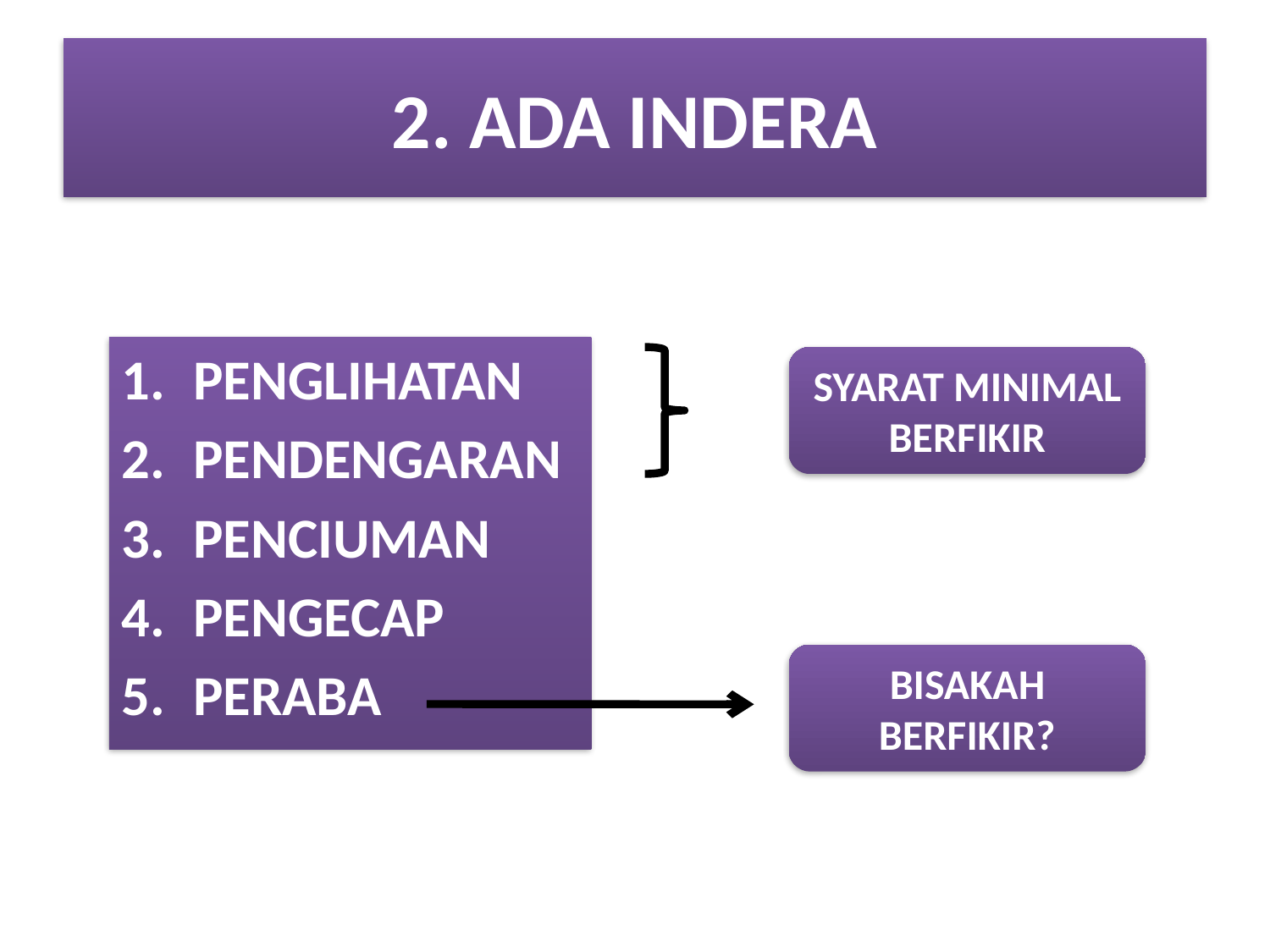

# 2. ADA INDERA
PENGLIHATAN
PENDENGARAN
PENCIUMAN
PENGECAP
PERABA

SYARAT MINIMAL BERFIKIR
BISAKAH BERFIKIR?